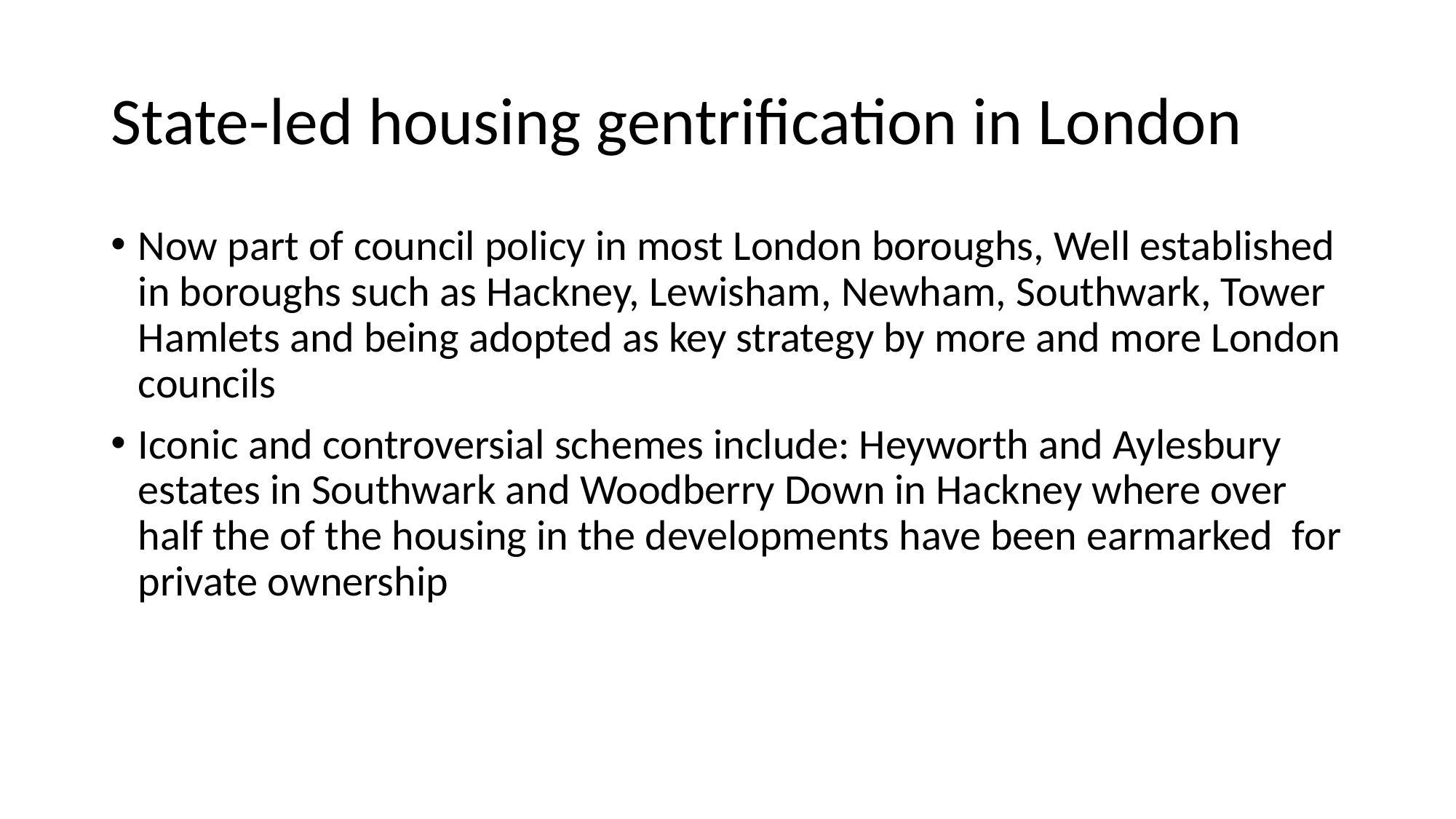

# State-led housing gentrification in London
Now part of council policy in most London boroughs, Well established in boroughs such as Hackney, Lewisham, Newham, Southwark, Tower Hamlets and being adopted as key strategy by more and more London councils
Iconic and controversial schemes include: Heyworth and Aylesbury estates in Southwark and Woodberry Down in Hackney where over half the of the housing in the developments have been earmarked  for private ownership